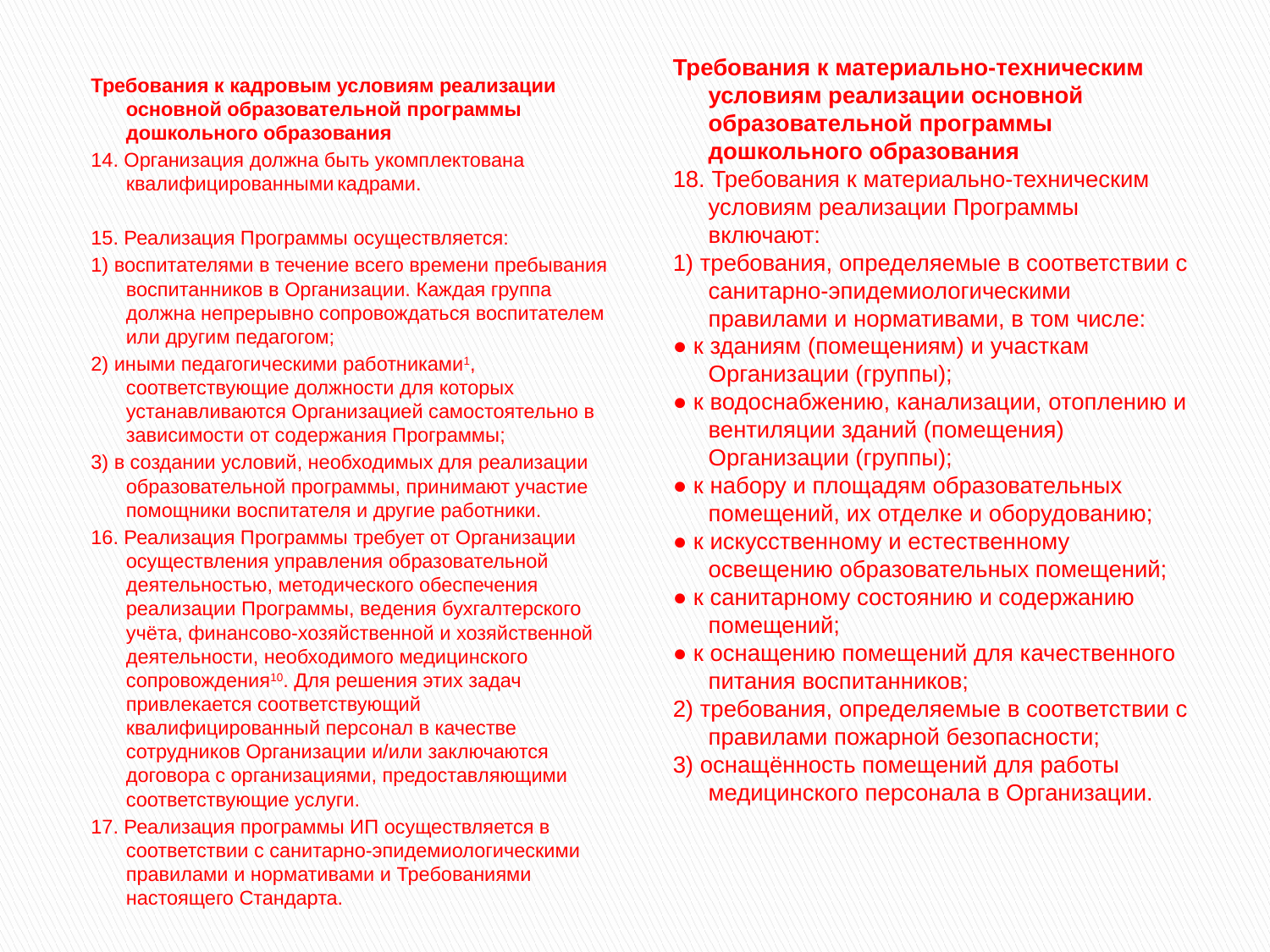

Требования к материально-техническим условиям реализации основной образовательной программы дошкольного образования
18. Требования к материально-техническим условиям реализации Программы включают:
1) требования, определяемые в соответствии с санитарно-эпидемиологическими правилами и нормативами, в том числе:
● к зданиям (помещениям) и участкам Организации (группы);
● к водоснабжению, канализации, отоплению и вентиляции зданий (помещения) Организации (группы);
● к набору и площадям образовательных помещений, их отделке и оборудованию;
● к искусственному и естественному освещению образовательных помещений;
● к санитарному состоянию и содержанию помещений;
● к оснащению помещений для качественного питания воспитанников;
2) требования, определяемые в соответствии с правилами пожарной безопасности;
3) оснащённость помещений для работы медицинского персонала в Организации.

Требования к кадровым условиям реализации основной образовательной программы дошкольного образования
14. Организация должна быть укомплектована квалифицированными кадрами.

15. Реализация Программы осуществляется:
1) воспитателями в течение всего времени пребывания воспитанников в Организации. Каждая группа должна непрерывно сопровождаться воспитателем или другим педагогом;
2) иными педагогическими работниками1, соответствующие должности для которых устанавливаются Организацией самостоятельно в зависимости от содержания Программы;
3) в создании условий, необходимых для реализации образовательной программы, принимают участие помощники воспитателя и другие работники.
16. Реализация Программы требует от Организации осуществления управления образовательной деятельностью, методического обеспечения реализации Программы, ведения бухгалтерского учёта, финансово-хозяйственной и хозяйственной деятельности, необходимого медицинского сопровождения10. Для решения этих задач привлекается соответствующий квалифицированный персонал в качестве сотрудников Организации и/или заключаются договора с организациями, предоставляющими соответствующие услуги.
17. Реализация программы ИП осуществляется в соответствии с санитарно-эпидемиологическими правилами и нормативами и Требованиями настоящего Стандарта.